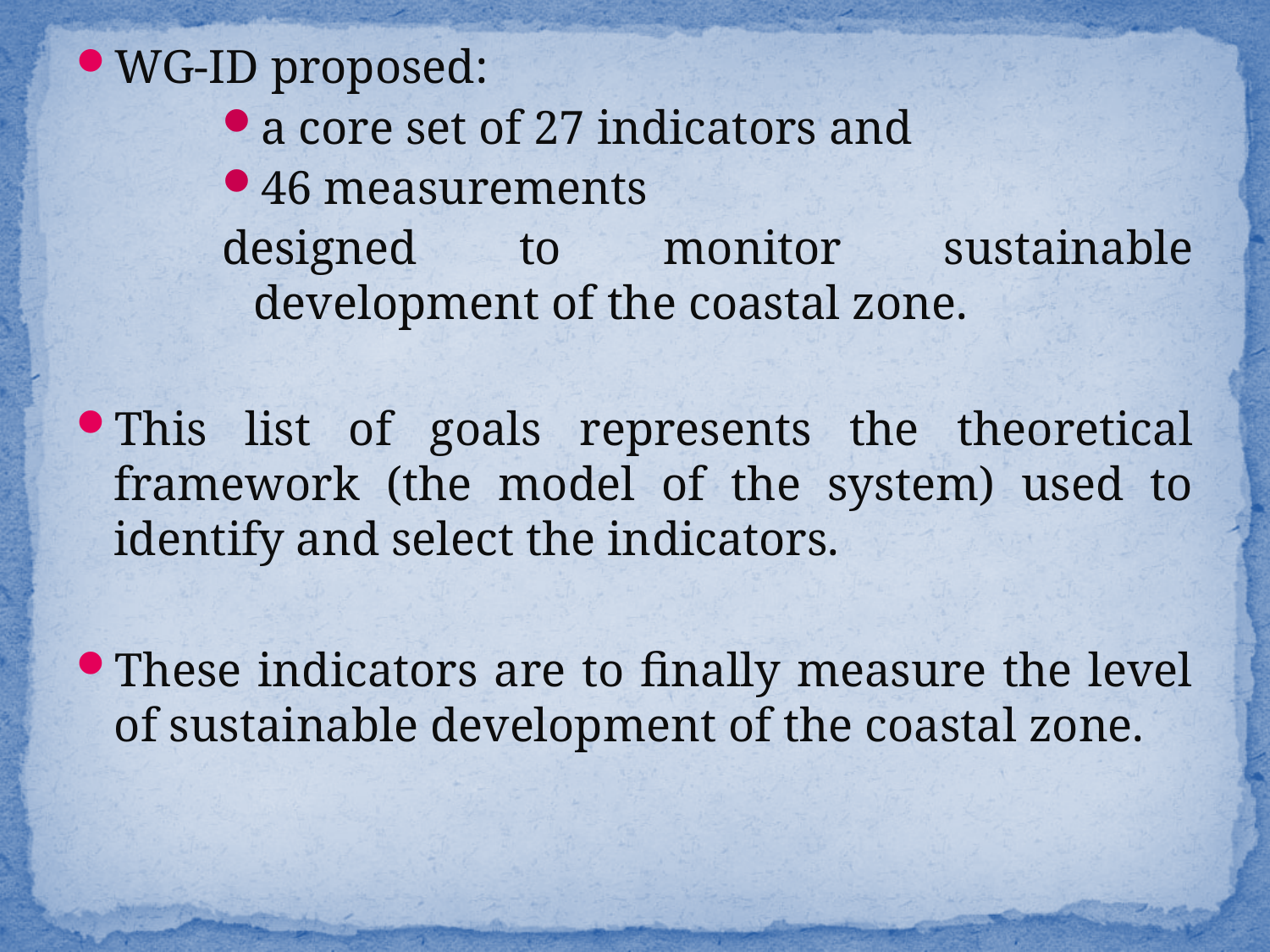

WG-ID proposed:
a core set of 27 indicators and
46 measurements
designed to monitor sustainable development of the coastal zone.

This list of goals represents the theoretical framework (the model of the system) used to identify and select the indicators.

These indicators are to finally measure the level of sustainable development of the coastal zone.